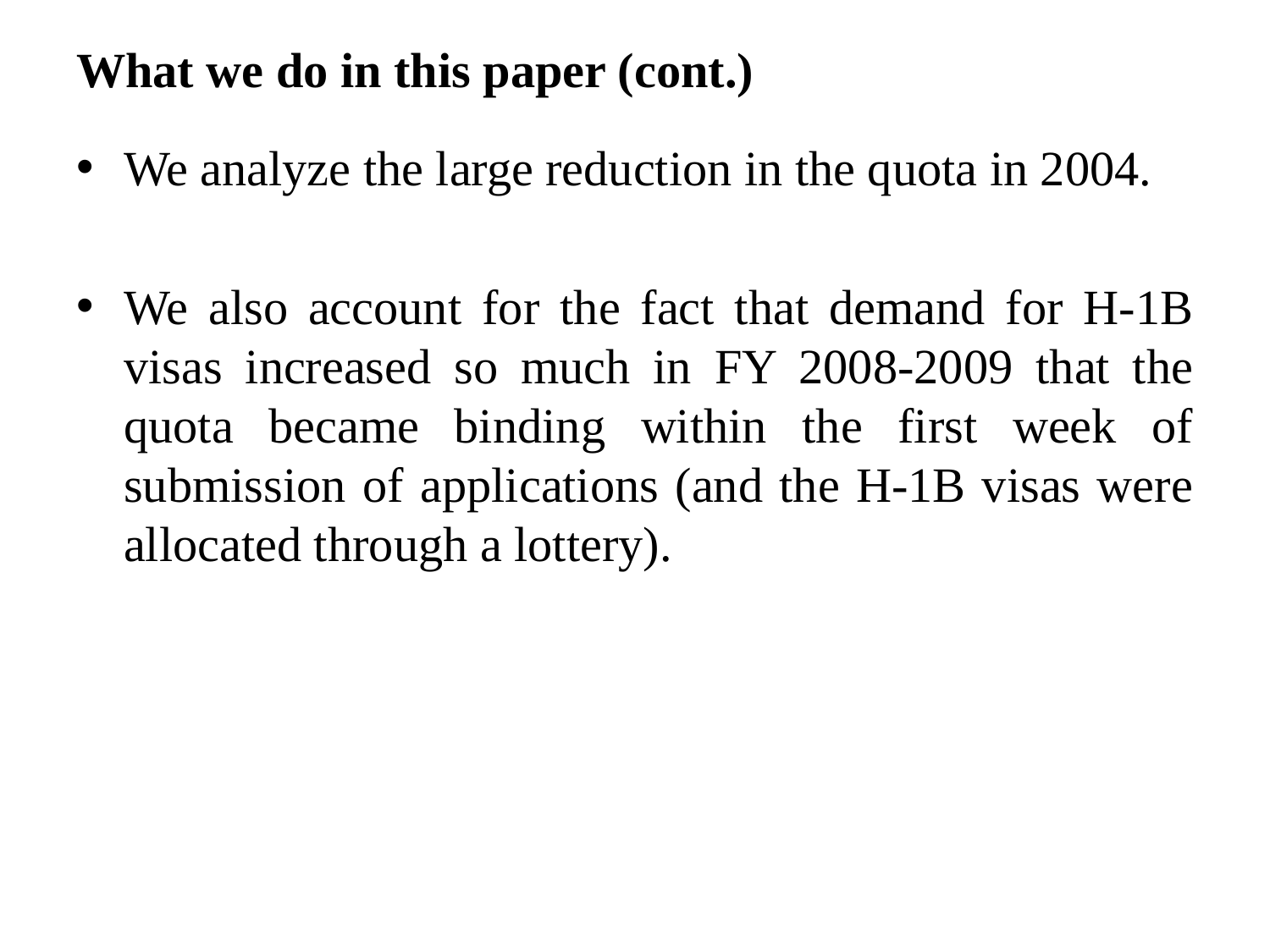

What we do in this paper (cont.)

We analyze the large reduction in the quota in 2004.

We also account for the fact that demand for H-1B visas increased so much in FY 2008-2009 that the quota became binding within the first week of submission of applications (and the H-1B visas were allocated through a lottery).